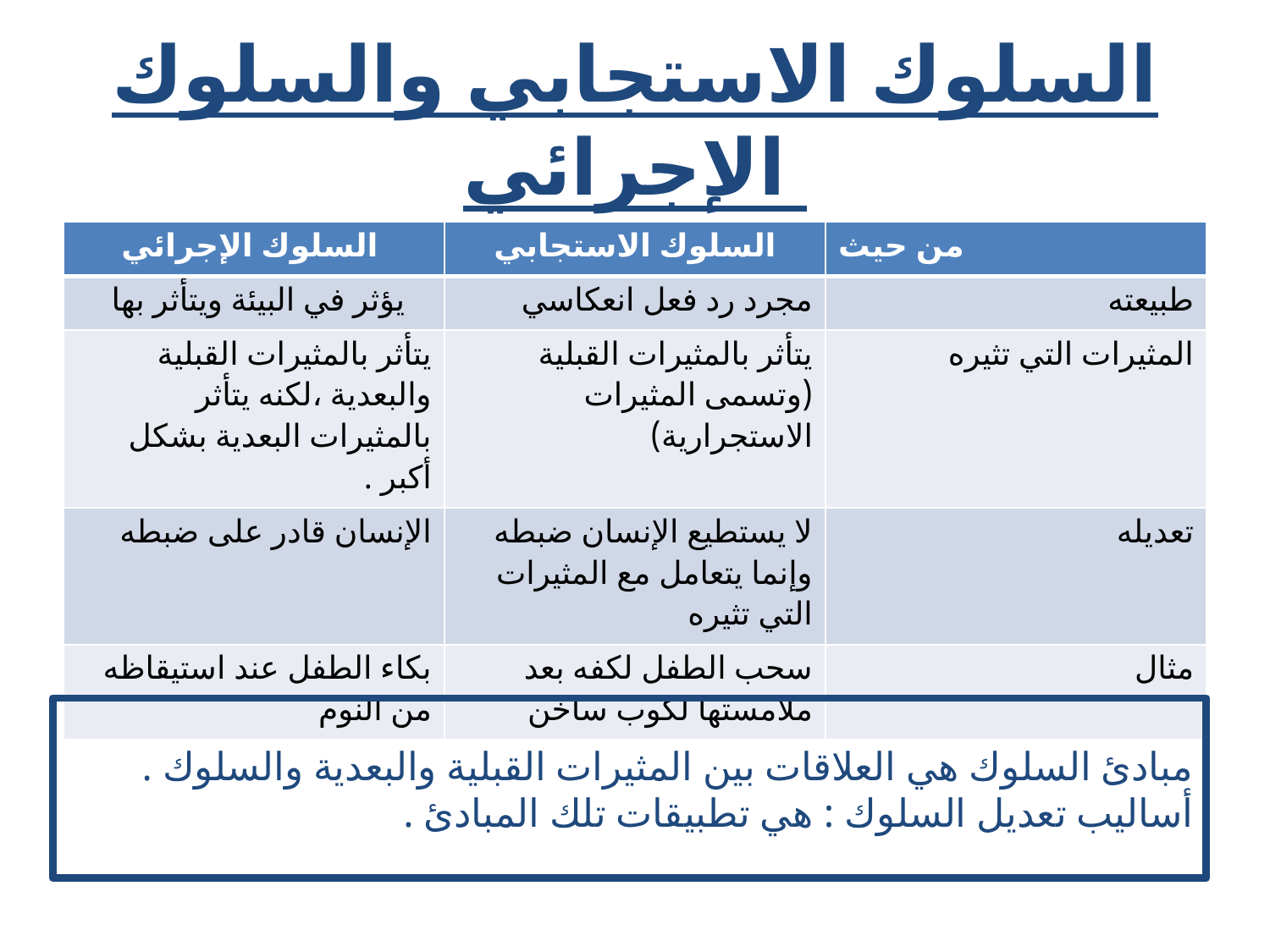

# السلوك الاستجابي والسلوك الإجرائي
| السلوك الإجرائي | السلوك الاستجابي | من حيث |
| --- | --- | --- |
| يؤثر في البيئة ويتأثر بها | مجرد رد فعل انعكاسي | طبيعته |
| يتأثر بالمثيرات القبلية والبعدية ،لكنه يتأثر بالمثيرات البعدية بشكل أكبر . | يتأثر بالمثيرات القبلية (وتسمى المثيرات الاستجرارية) | المثيرات التي تثيره |
| الإنسان قادر على ضبطه | لا يستطيع الإنسان ضبطه وإنما يتعامل مع المثيرات التي تثيره | تعديله |
| بكاء الطفل عند استيقاظه من النوم | سحب الطفل لكفه بعد ملامستها لكوب ساخن | مثال |
مبادئ السلوك هي العلاقات بين المثيرات القبلية والبعدية والسلوك .
أساليب تعديل السلوك : هي تطبيقات تلك المبادئ .